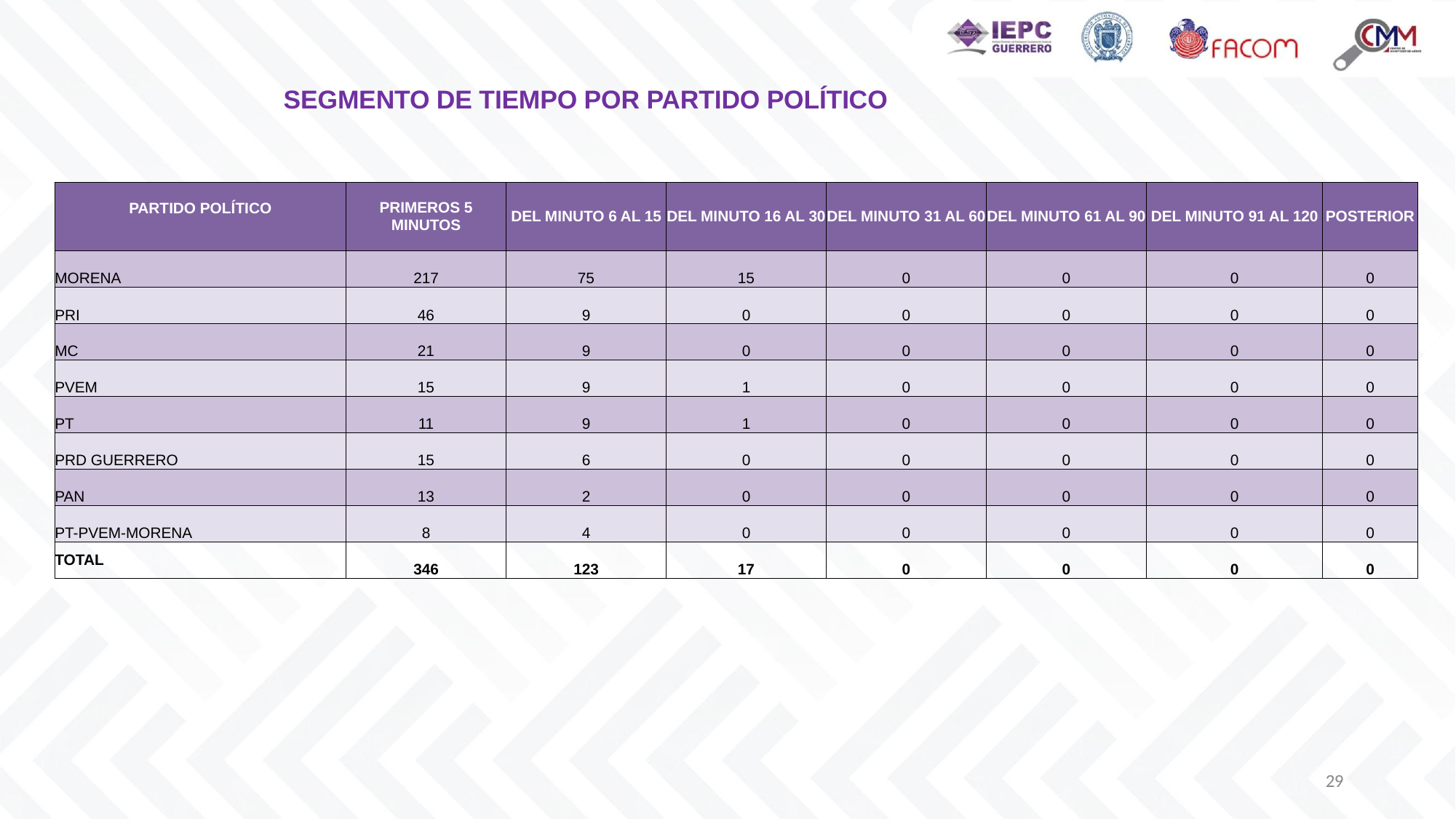

SEGMENTO DE TIEMPO POR PARTIDO POLÍTICO
| PARTIDO POLÍTICO | PRIMEROS 5 MINUTOS | DEL MINUTO 6 AL 15 | DEL MINUTO 16 AL 30 | DEL MINUTO 31 AL 60 | DEL MINUTO 61 AL 90 | DEL MINUTO 91 AL 120 | POSTERIOR |
| --- | --- | --- | --- | --- | --- | --- | --- |
| MORENA | 217 | 75 | 15 | 0 | 0 | 0 | 0 |
| PRI | 46 | 9 | 0 | 0 | 0 | 0 | 0 |
| MC | 21 | 9 | 0 | 0 | 0 | 0 | 0 |
| PVEM | 15 | 9 | 1 | 0 | 0 | 0 | 0 |
| PT | 11 | 9 | 1 | 0 | 0 | 0 | 0 |
| PRD GUERRERO | 15 | 6 | 0 | 0 | 0 | 0 | 0 |
| PAN | 13 | 2 | 0 | 0 | 0 | 0 | 0 |
| PT-PVEM-MORENA | 8 | 4 | 0 | 0 | 0 | 0 | 0 |
| TOTAL | 346 | 123 | 17 | 0 | 0 | 0 | 0 |
29